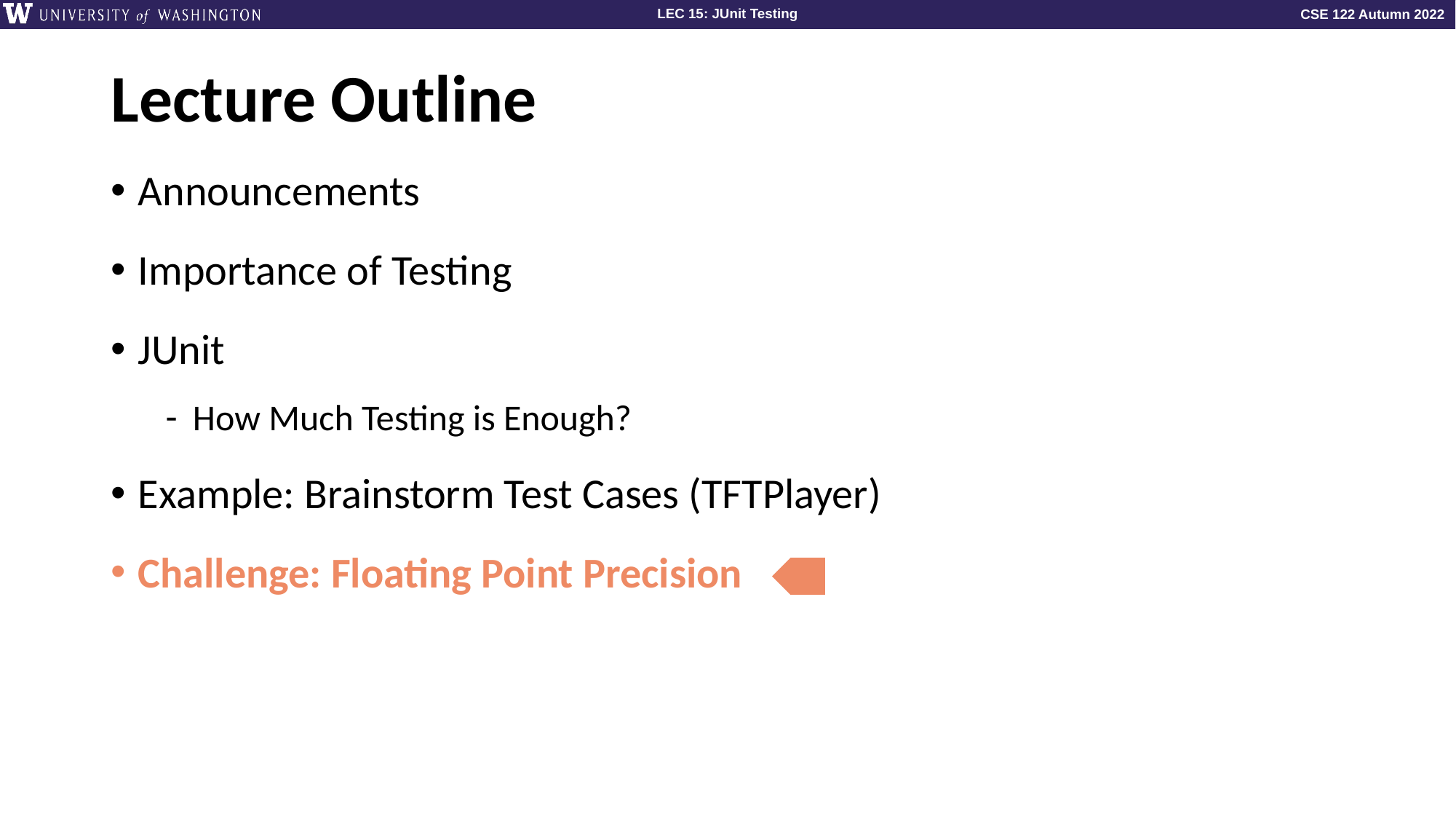

# Lecture Outline
Announcements
Importance of Testing
JUnit
How Much Testing is Enough?
Example: Brainstorm Test Cases (TFTPlayer)
Challenge: Floating Point Precision